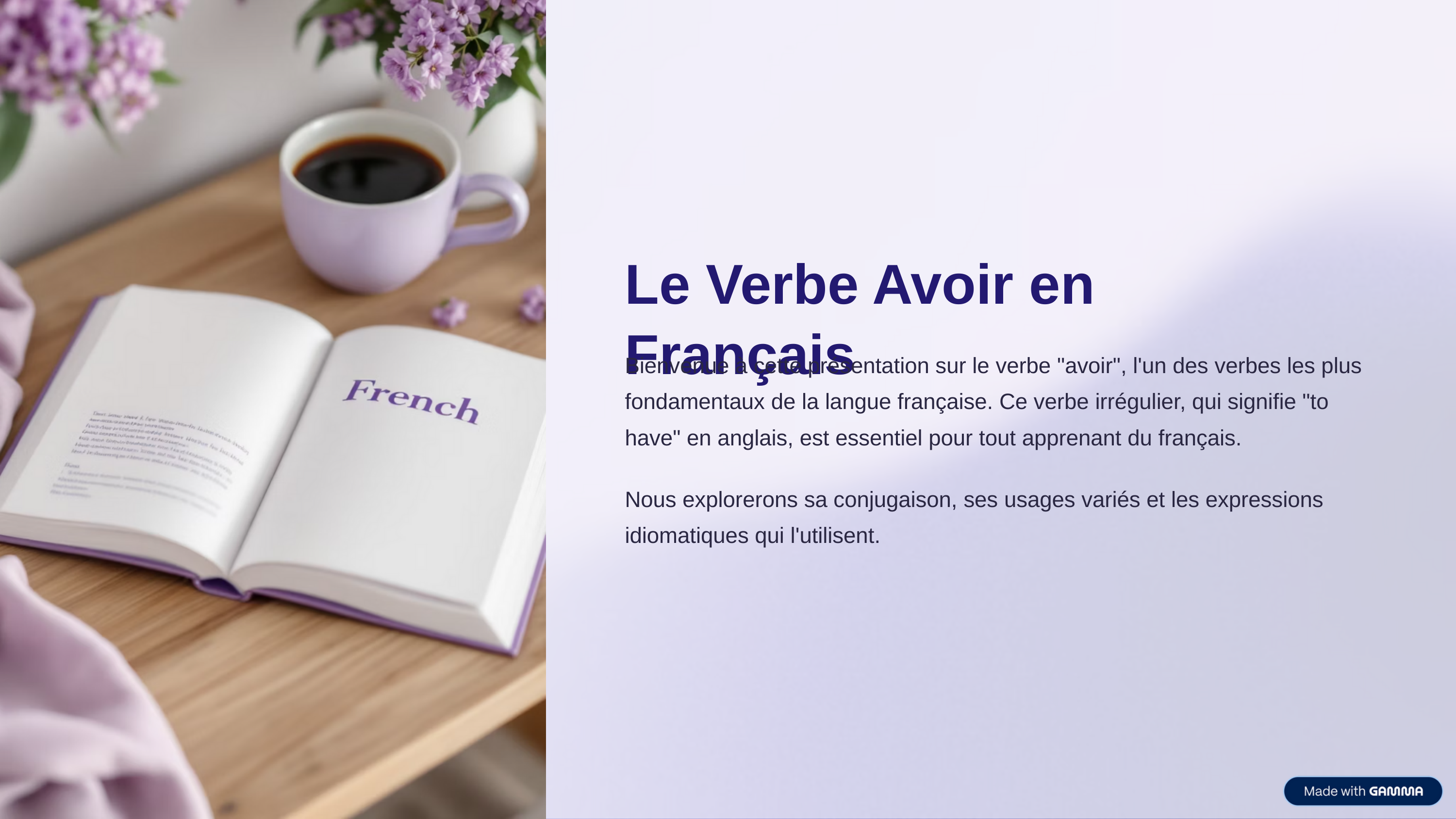

Le Verbe Avoir en Français
Bienvenue à cette présentation sur le verbe "avoir", l'un des verbes les plus fondamentaux de la langue française. Ce verbe irrégulier, qui signifie "to have" en anglais, est essentiel pour tout apprenant du français.
Nous explorerons sa conjugaison, ses usages variés et les expressions idiomatiques qui l'utilisent.